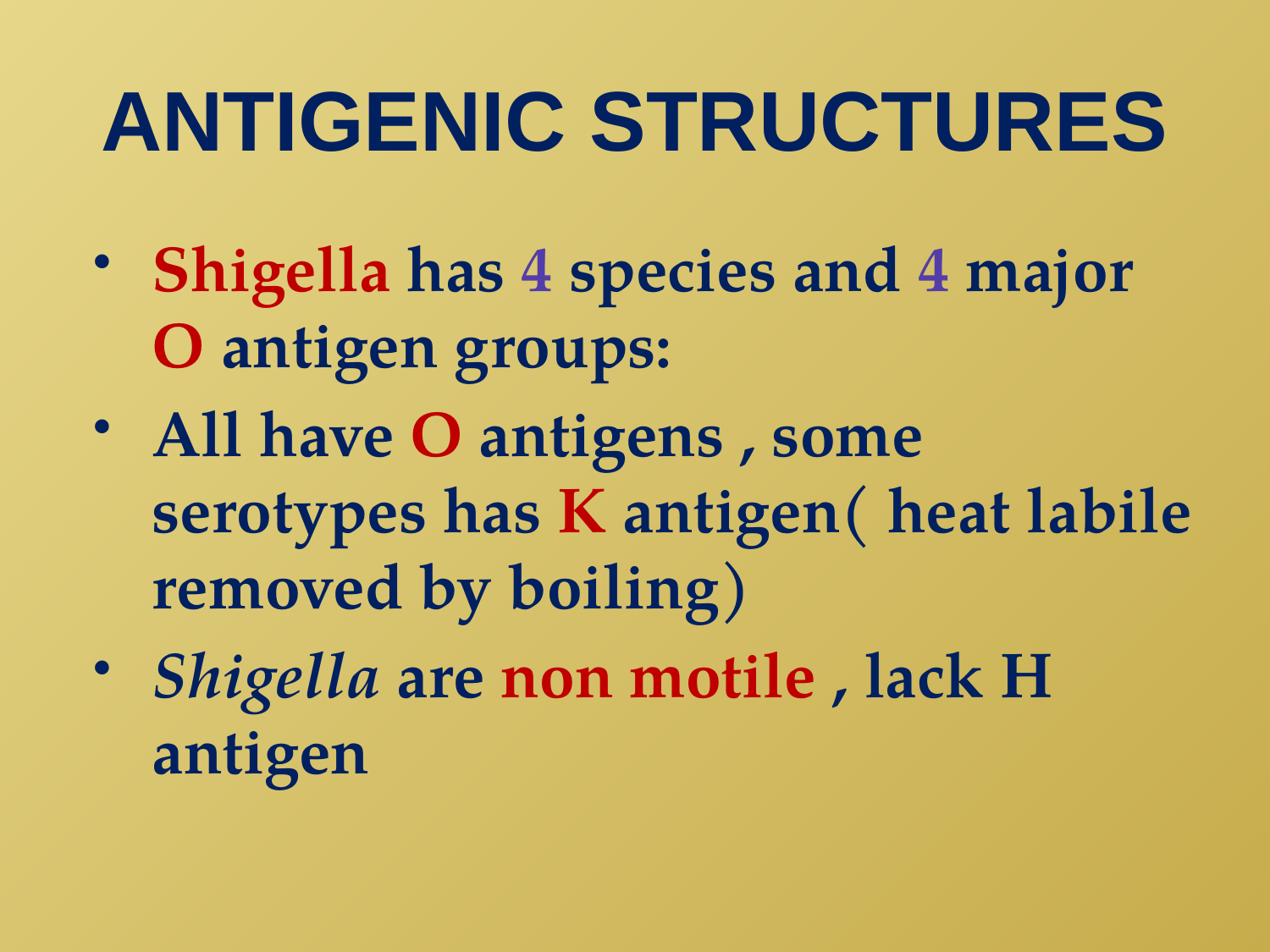

# ANTIGENIC STRUCTURES
Shigella has 4 species and 4 major O antigen groups:
All have O antigens , some serotypes has K antigen( heat labile removed by boiling)
Shigella are non motile , lack H antigen